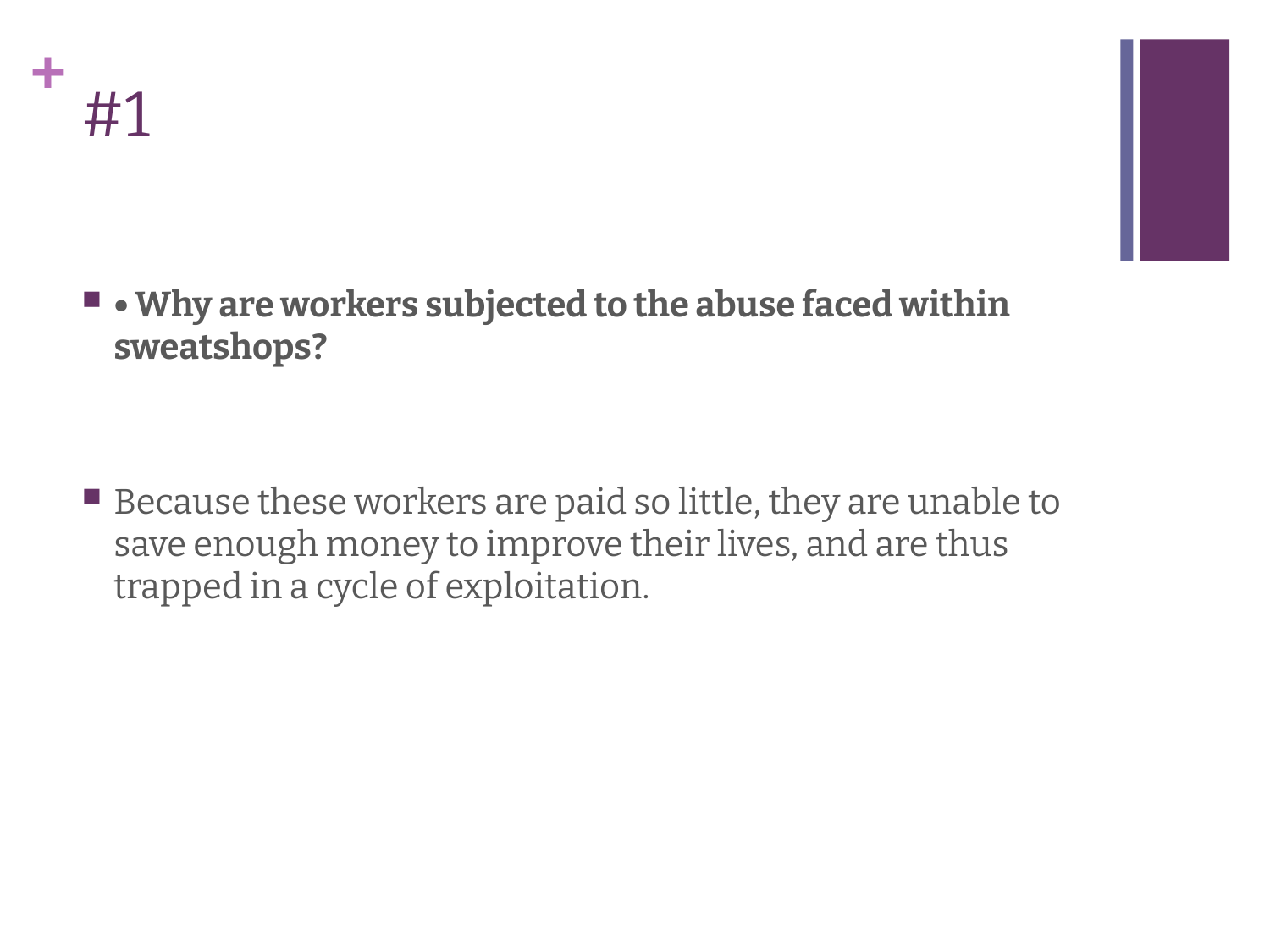

# #1
• Why are workers subjected to the abuse faced within sweatshops?

Because these workers are paid so little, they are unable to save enough money to improve their lives, and are thus trapped in a cycle of exploitation.